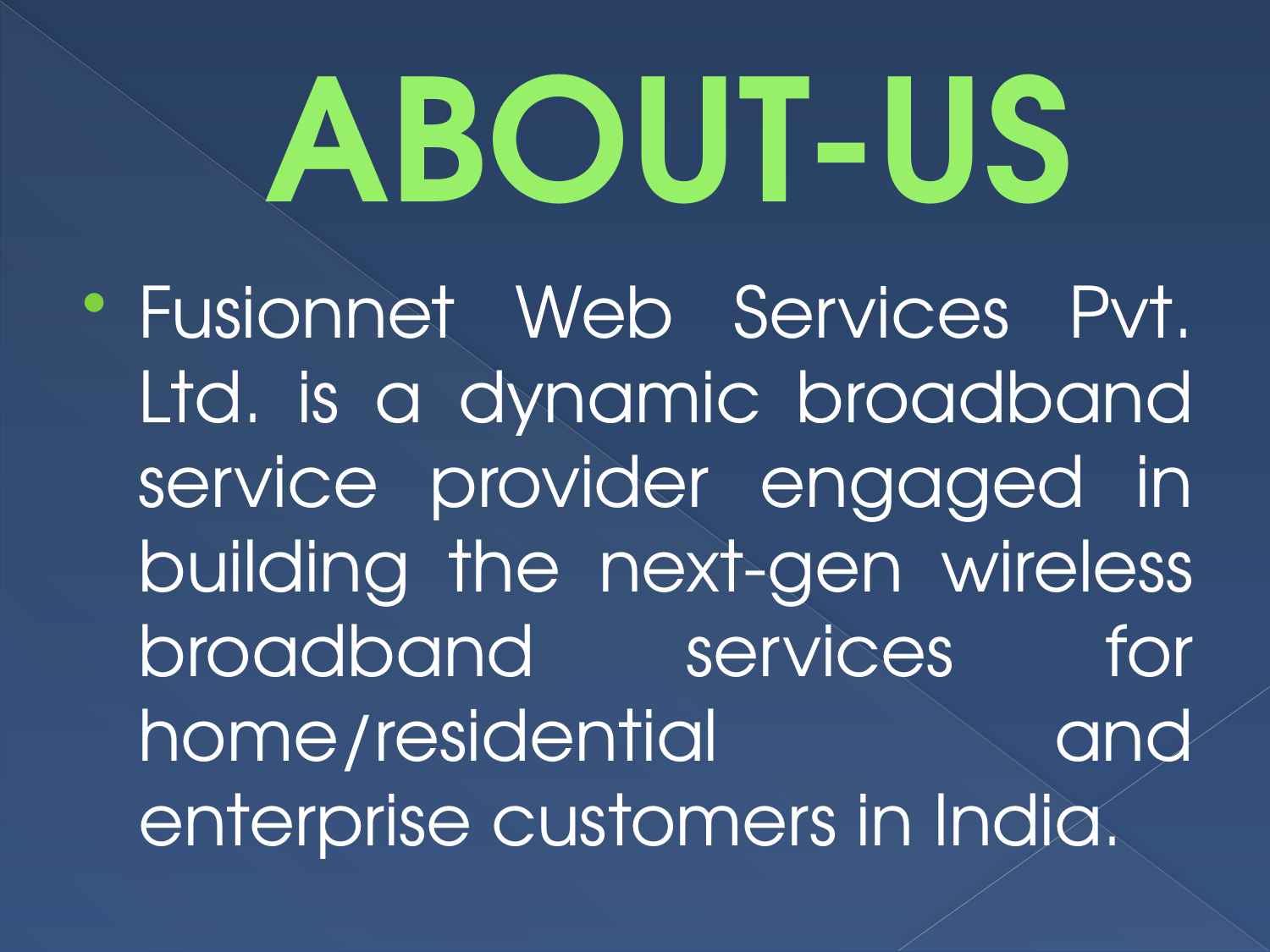

# ABOUT-US
Fusionnet Web Services Pvt. Ltd. is a dynamic broadband service provider engaged in building the next-gen wireless broadband services for home/residential and enterprise customers in India.